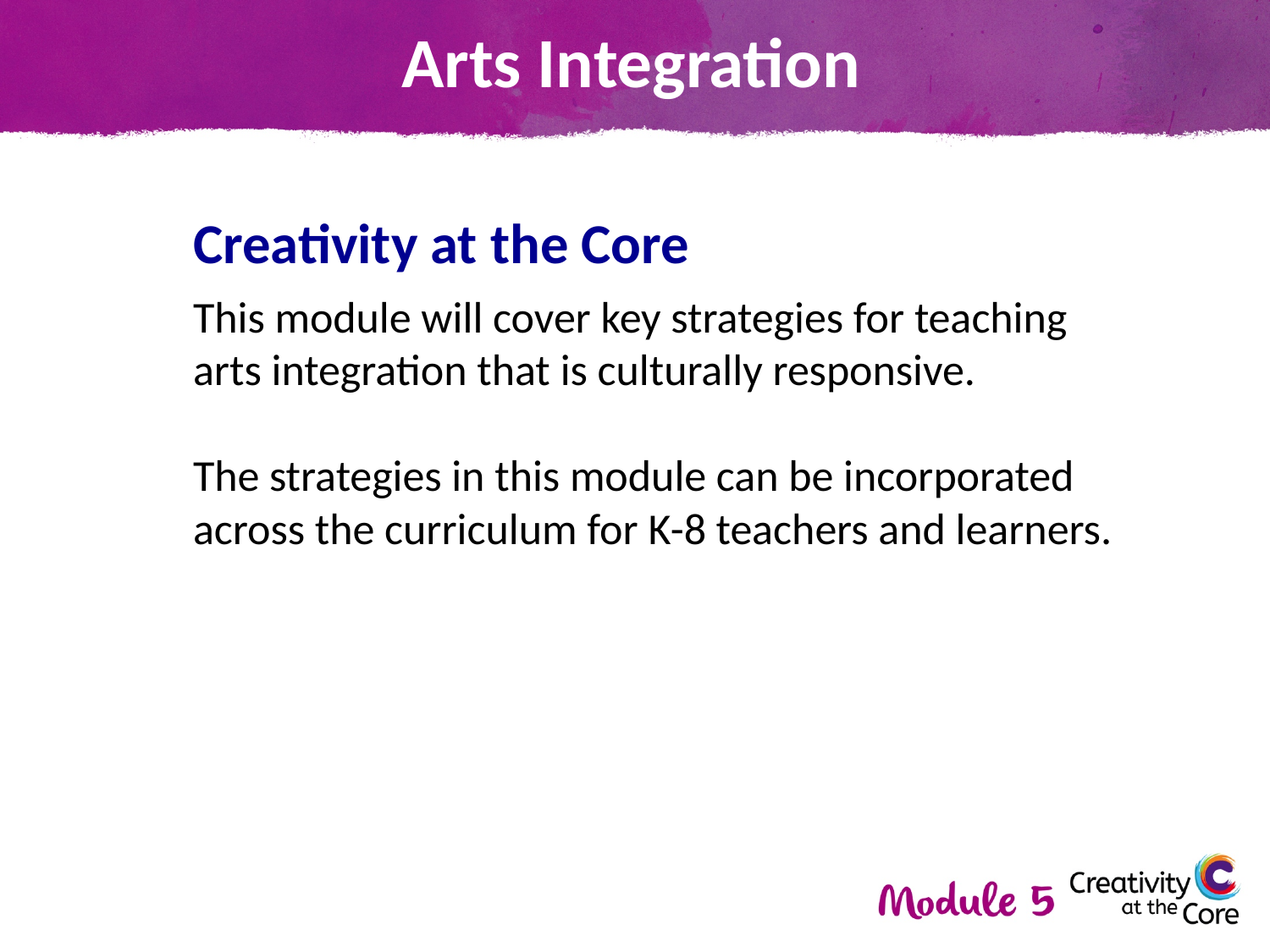

# Arts Integration
Creativity at the Core
This module will cover key strategies for teaching arts integration that is culturally responsive.

The strategies in this module can be incorporated across the curriculum for K-8 teachers and learners.